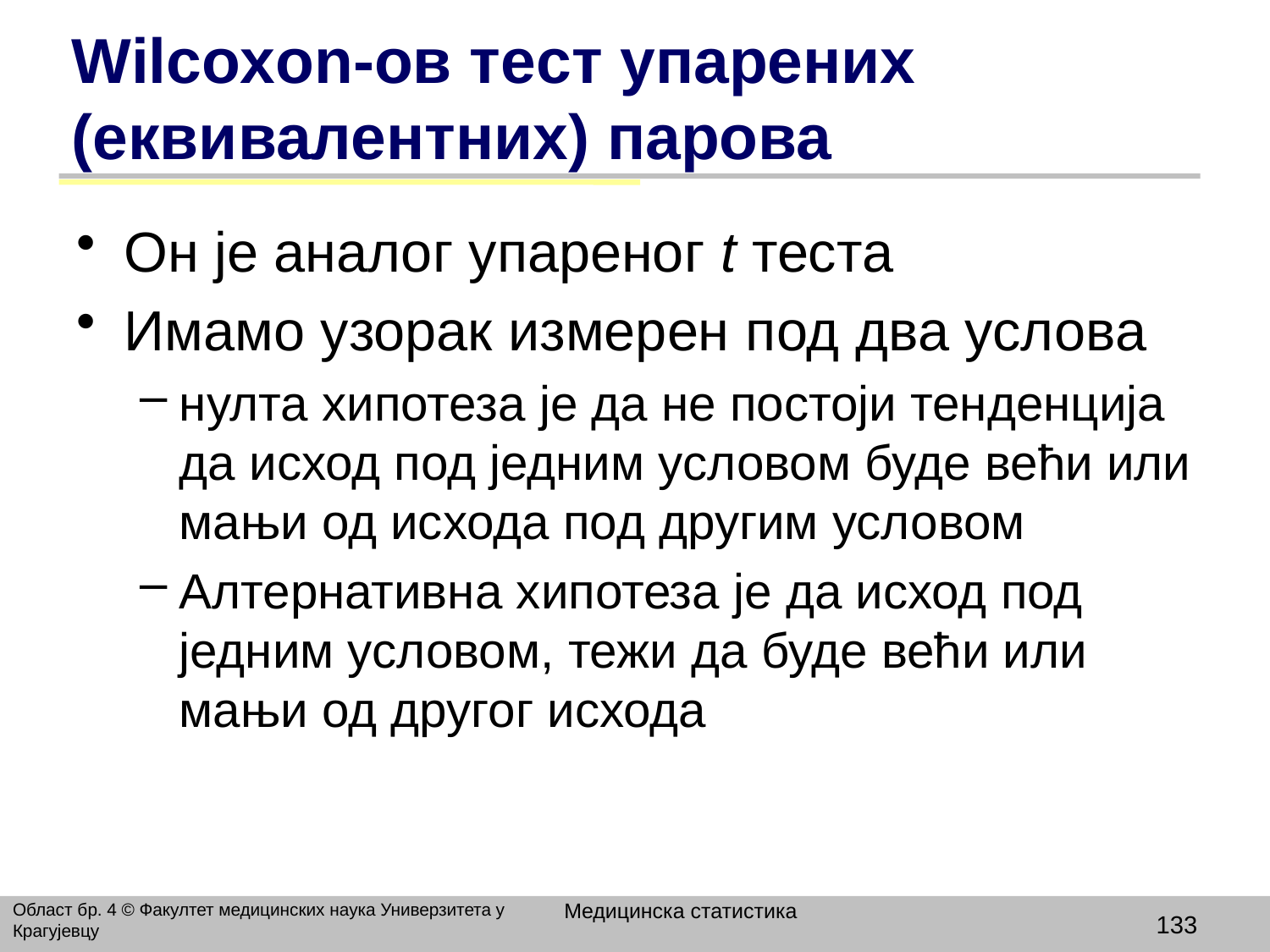

# Wilcoxon-ов тест упарених (еквивалентних) парова
Он је аналог упареног t теста
Имамо узорак измерен под два услова
нулта хипотеза је да не постоји тенденција да исход под једним условом буде већи или мањи од исхода под другим условом
Алтернативна хипотеза је да исход под једним условом, тежи да буде већи или мањи од другог исхода
Медицинска статистика
Област бр. 4 © Факултет медицинских наука Универзитета у Крагујевцу
133